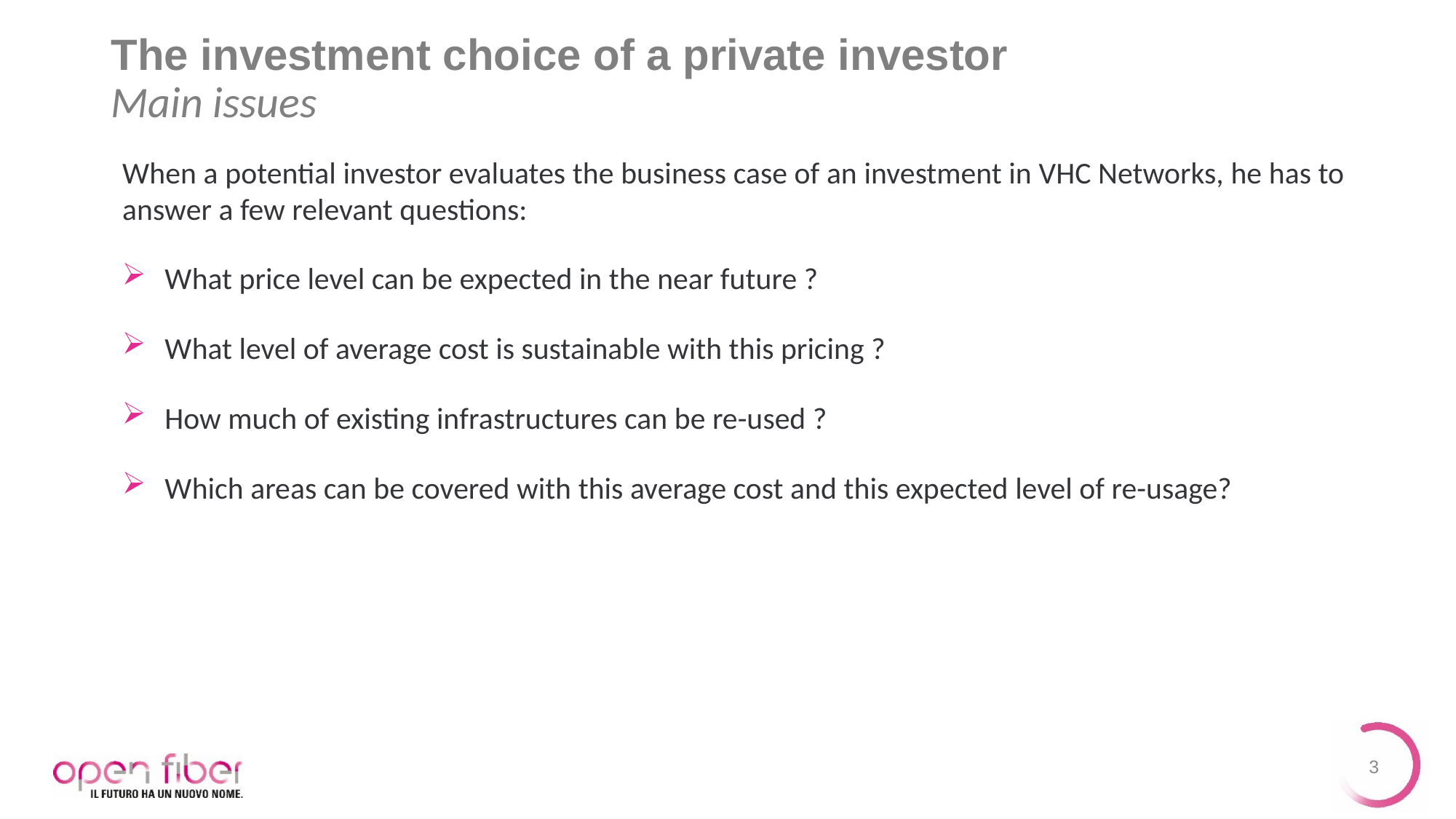

# The investment choice of a private investor Main issues
When a potential investor evaluates the business case of an investment in VHC Networks, he has to answer a few relevant questions:
What price level can be expected in the near future ?
What level of average cost is sustainable with this pricing ?
How much of existing infrastructures can be re-used ?
Which areas can be covered with this average cost and this expected level of re-usage?

3